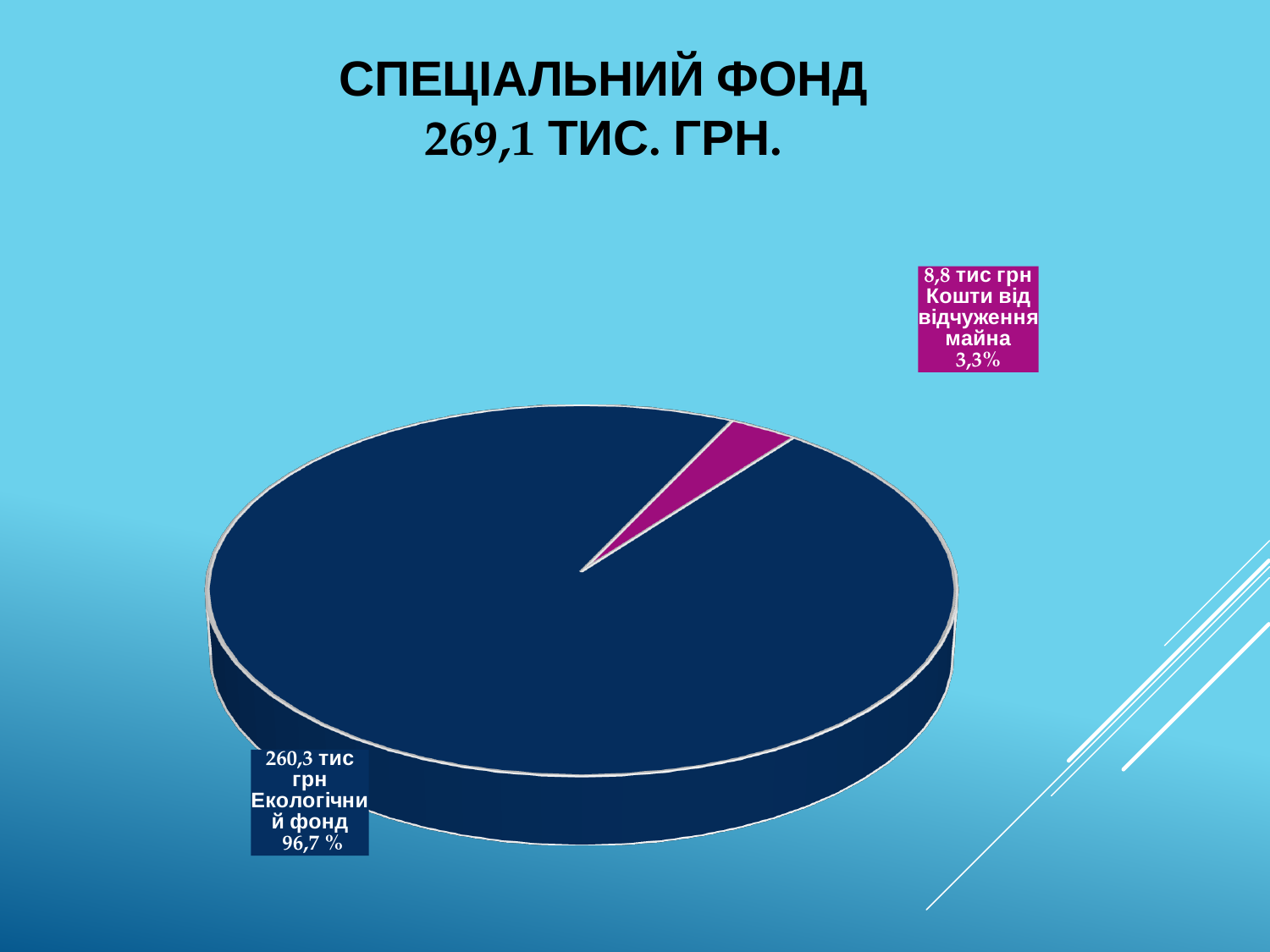

# Спеціальний фонд 269,1 тис. грн.

[unsupported chart]

[unsupported chart]